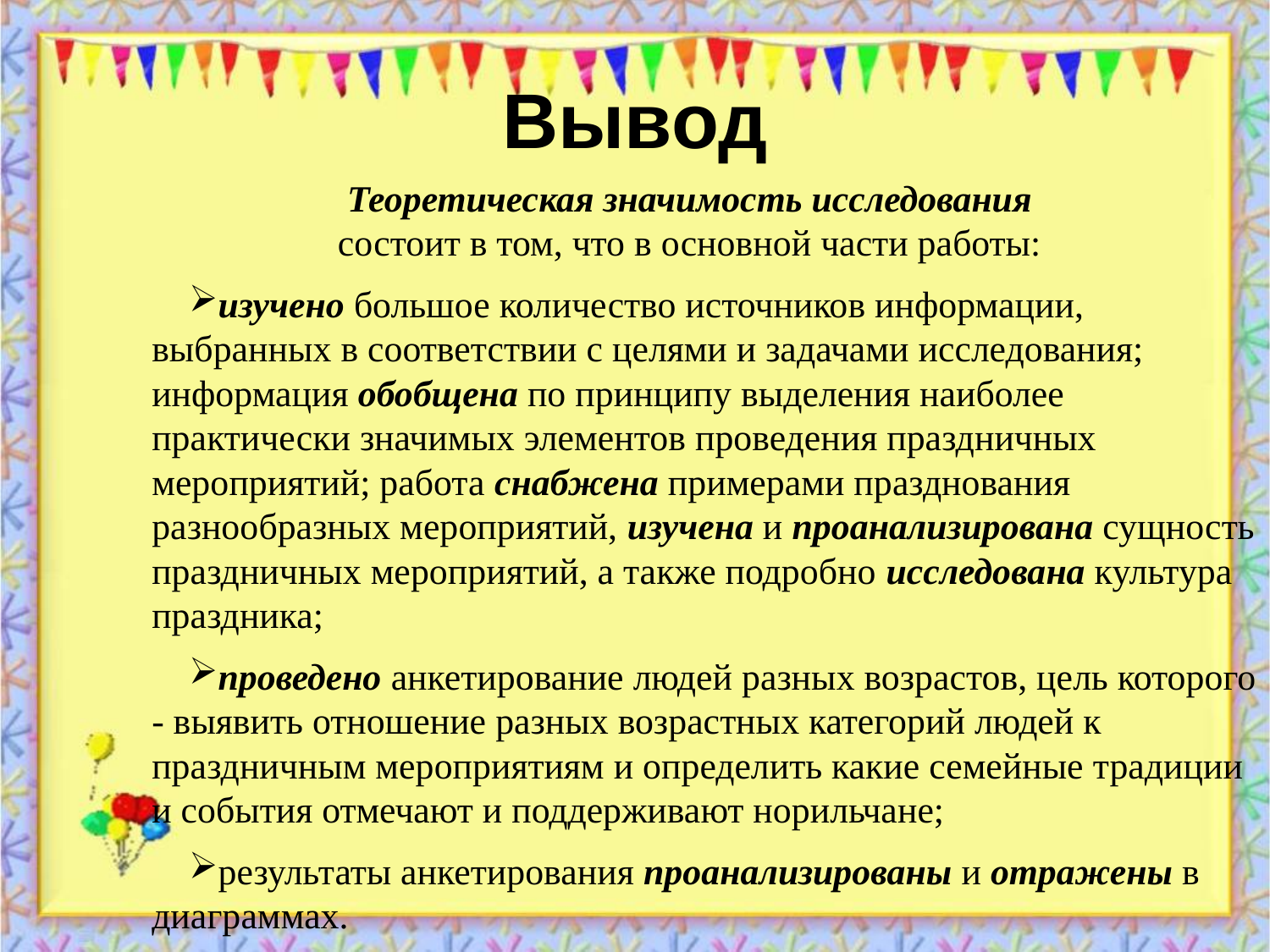

Вывод
Теоретическая значимость исследования
состоит в том, что в основной части работы:

изучено большое количество источников информации, выбранных в соответствии с целями и задачами исследования; информация обобщена по принципу выделения наиболее практически значимых элементов проведения праздничных мероприятий; работа снабжена примерами празднования разнообразных мероприятий, изучена и проанализирована сущность праздничных мероприятий, а также подробно исследована культура праздника;

проведено анкетирование людей разных возрастов, цель которого - выявить отношение разных возрастных категорий людей к праздничным мероприятиям и определить какие семейные традиции и события отмечают и поддерживают норильчане;

результаты анкетирования проанализированы и отражены в диаграммах.